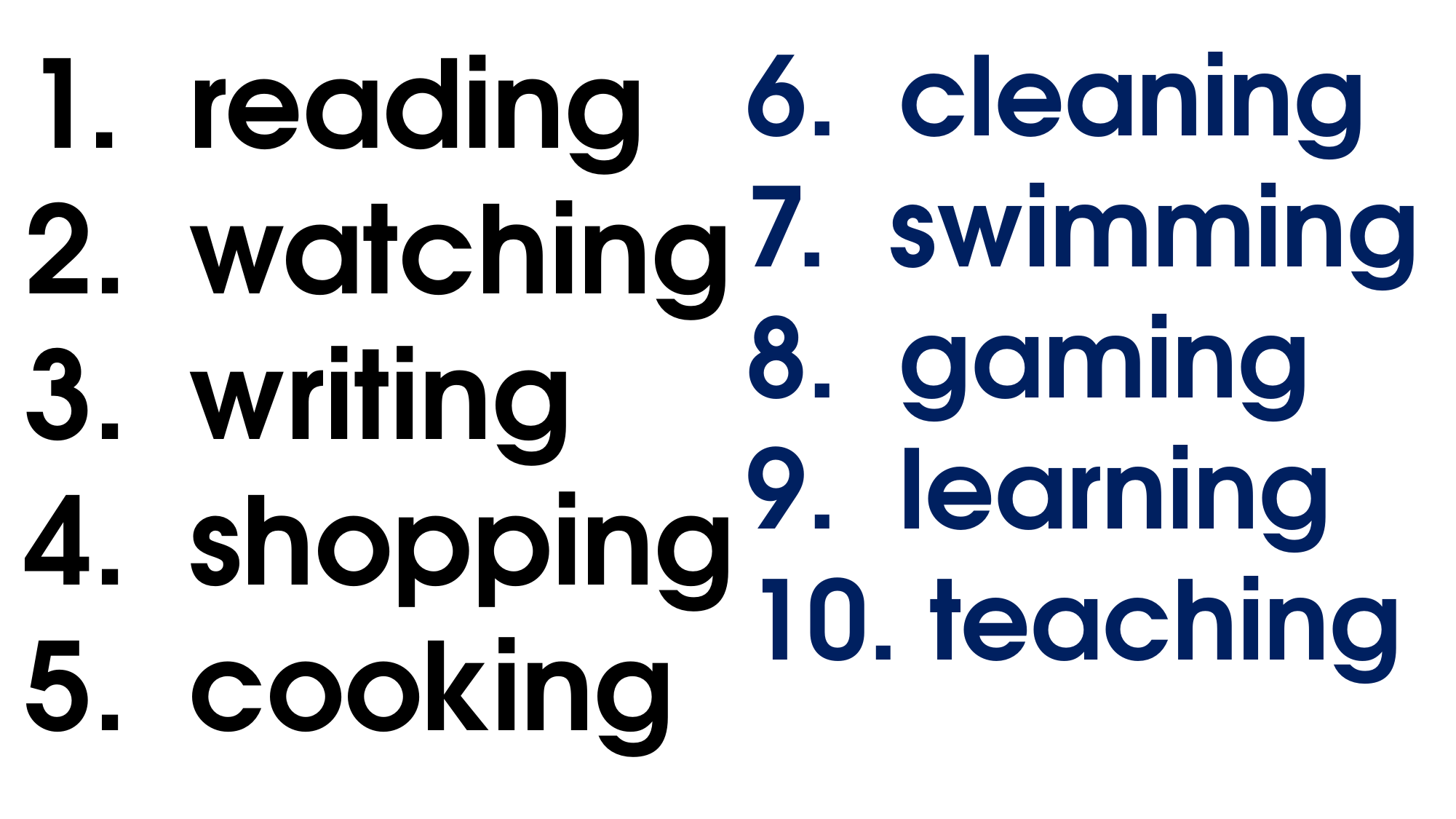

reading
watching
writing
shopping
cooking
6.  cleaning
7.  swimming
8.  gaming
9.  learning
10. teaching